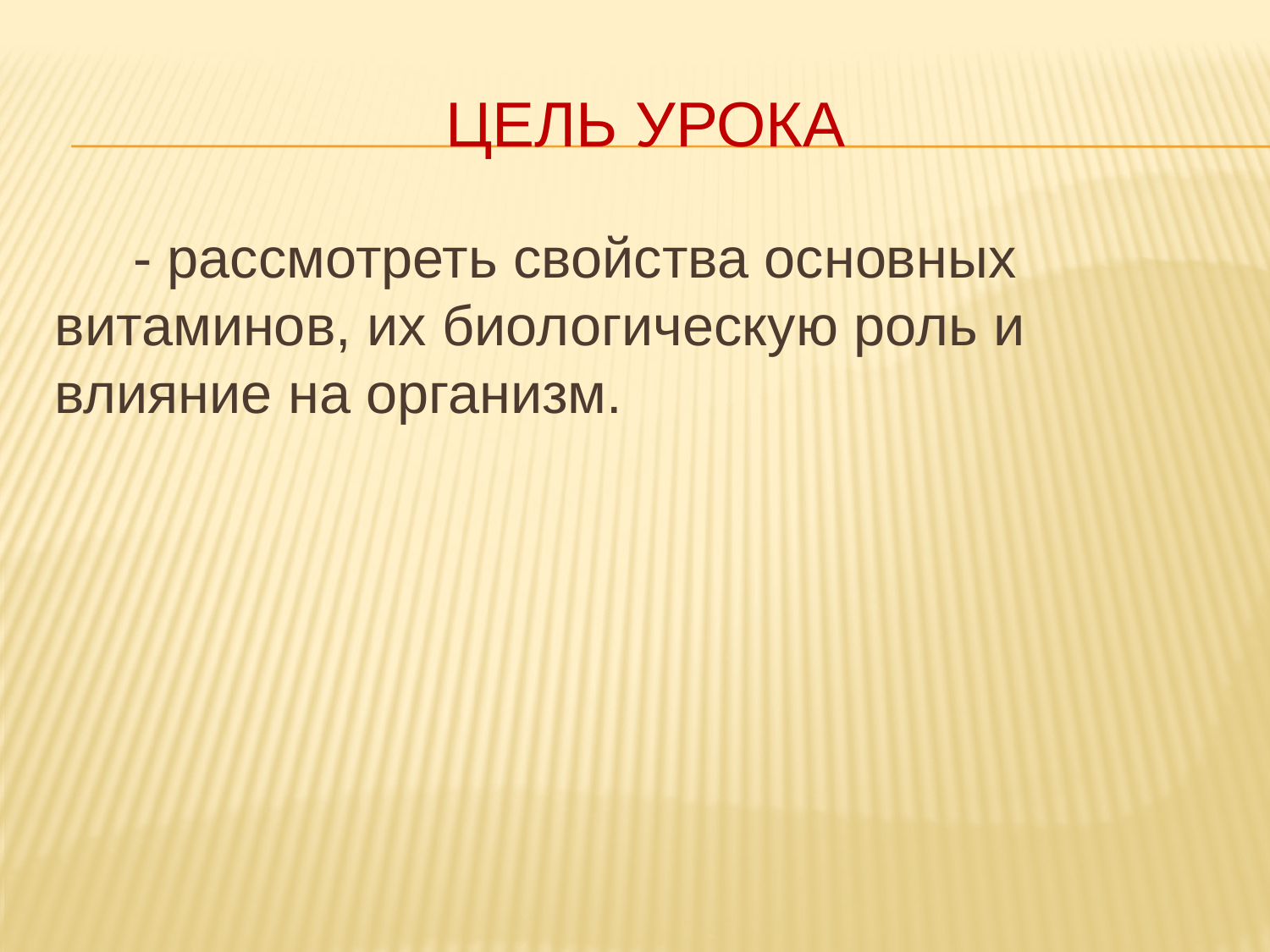

# Цель урока
     - рассмотреть свойства основных витаминов, их биологическую роль и влияние на организм.